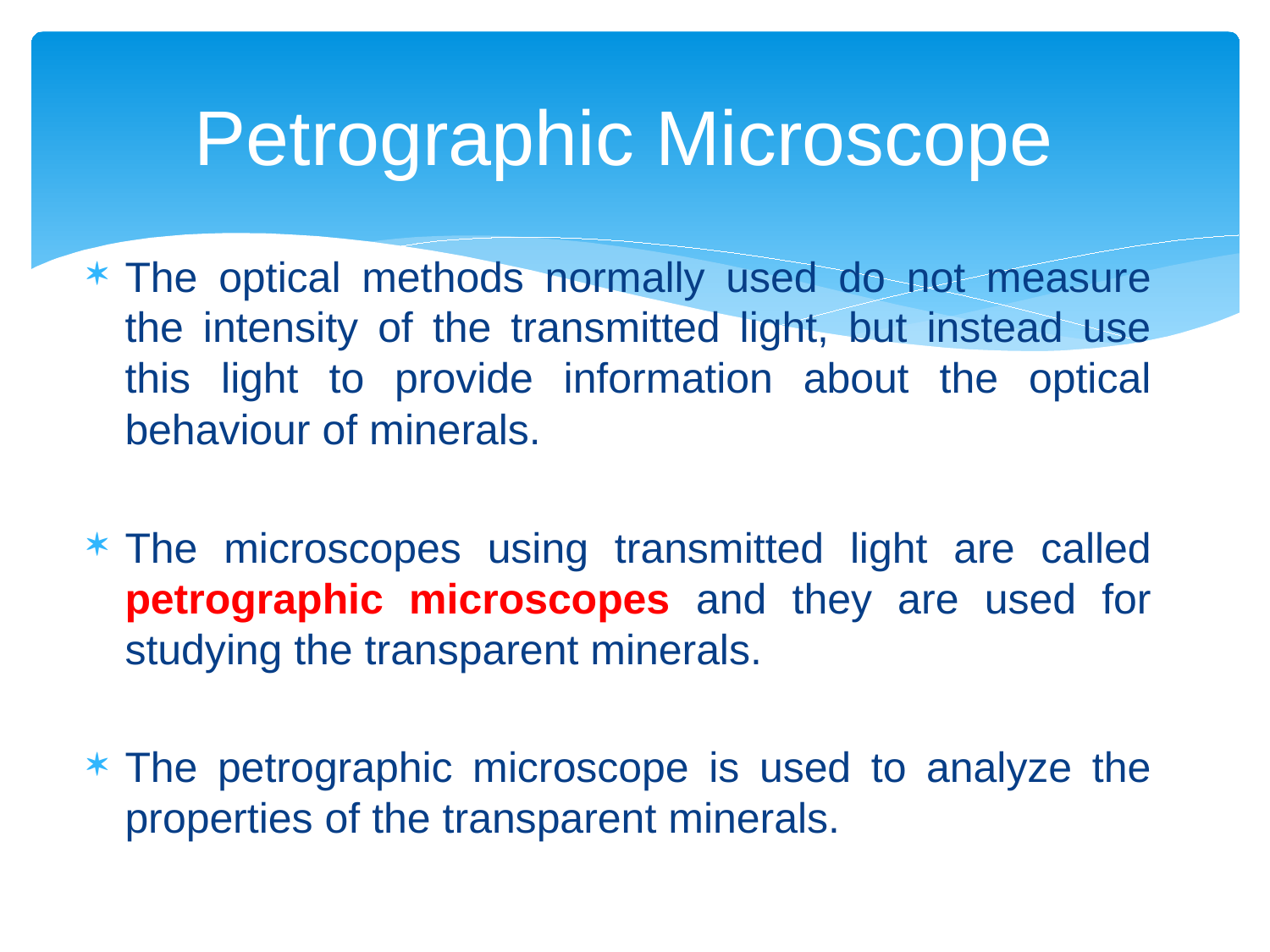

# Petrographic Microscope
The optical methods normally used do not measure the intensity of the transmitted light, but instead use this light to provide information about the optical behaviour of minerals.

The microscopes using transmitted light are called petrographic microscopes and they are used for studying the transparent minerals.

The petrographic microscope is used to analyze the properties of the transparent minerals.